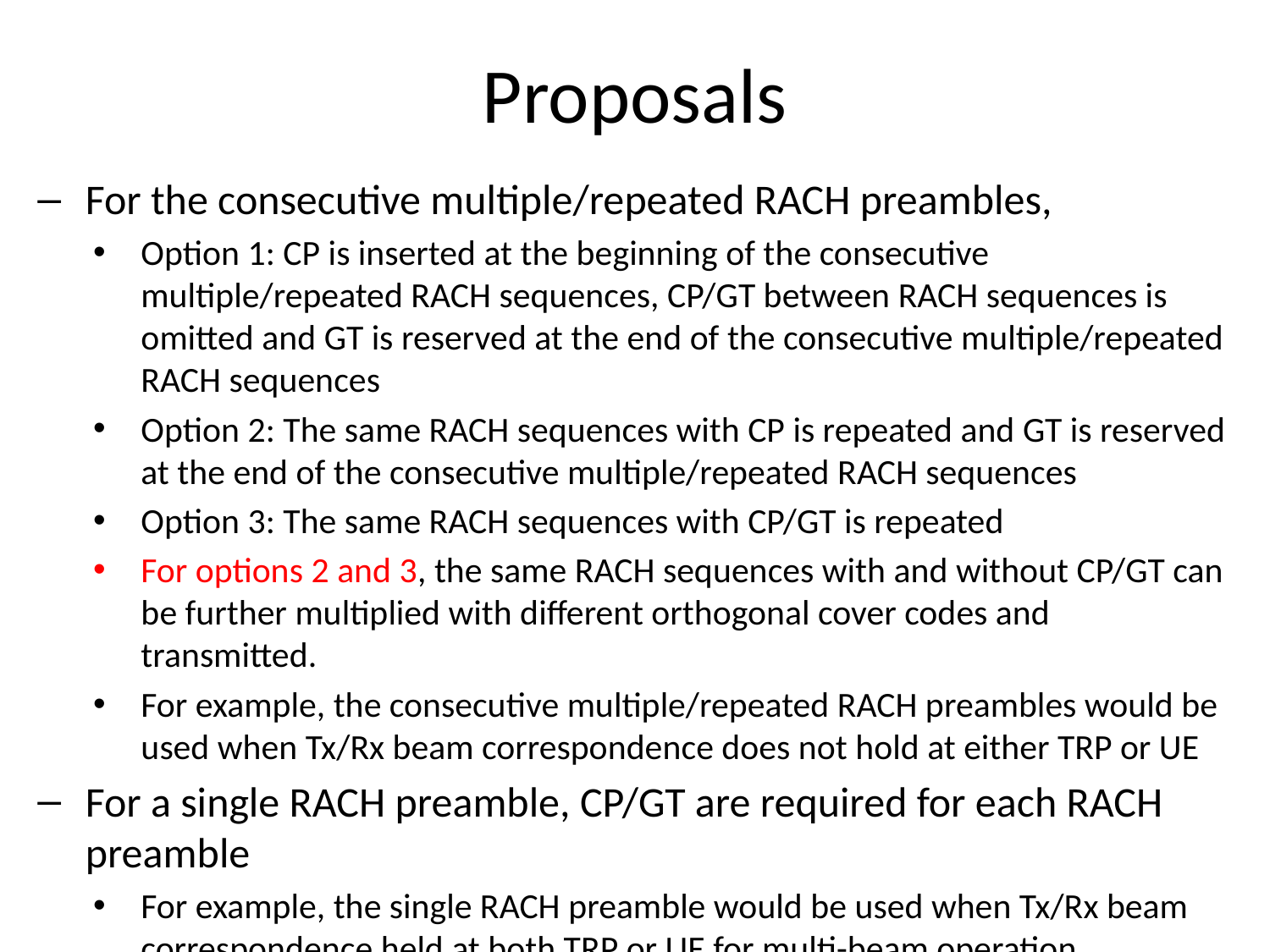

# Proposals
For the consecutive multiple/repeated RACH preambles,
Option 1: CP is inserted at the beginning of the consecutive multiple/repeated RACH sequences, CP/GT between RACH sequences is omitted and GT is reserved at the end of the consecutive multiple/repeated RACH sequences
Option 2: The same RACH sequences with CP is repeated and GT is reserved at the end of the consecutive multiple/repeated RACH sequences
Option 3: The same RACH sequences with CP/GT is repeated
For options 2 and 3, the same RACH sequences with and without CP/GT can be further multiplied with different orthogonal cover codes and transmitted.
For example, the consecutive multiple/repeated RACH preambles would be used when Tx/Rx beam correspondence does not hold at either TRP or UE
For a single RACH preamble, CP/GT are required for each RACH preamble
For example, the single RACH preamble would be used when Tx/Rx beam correspondence held at both TRP or UE for multi-beam operation